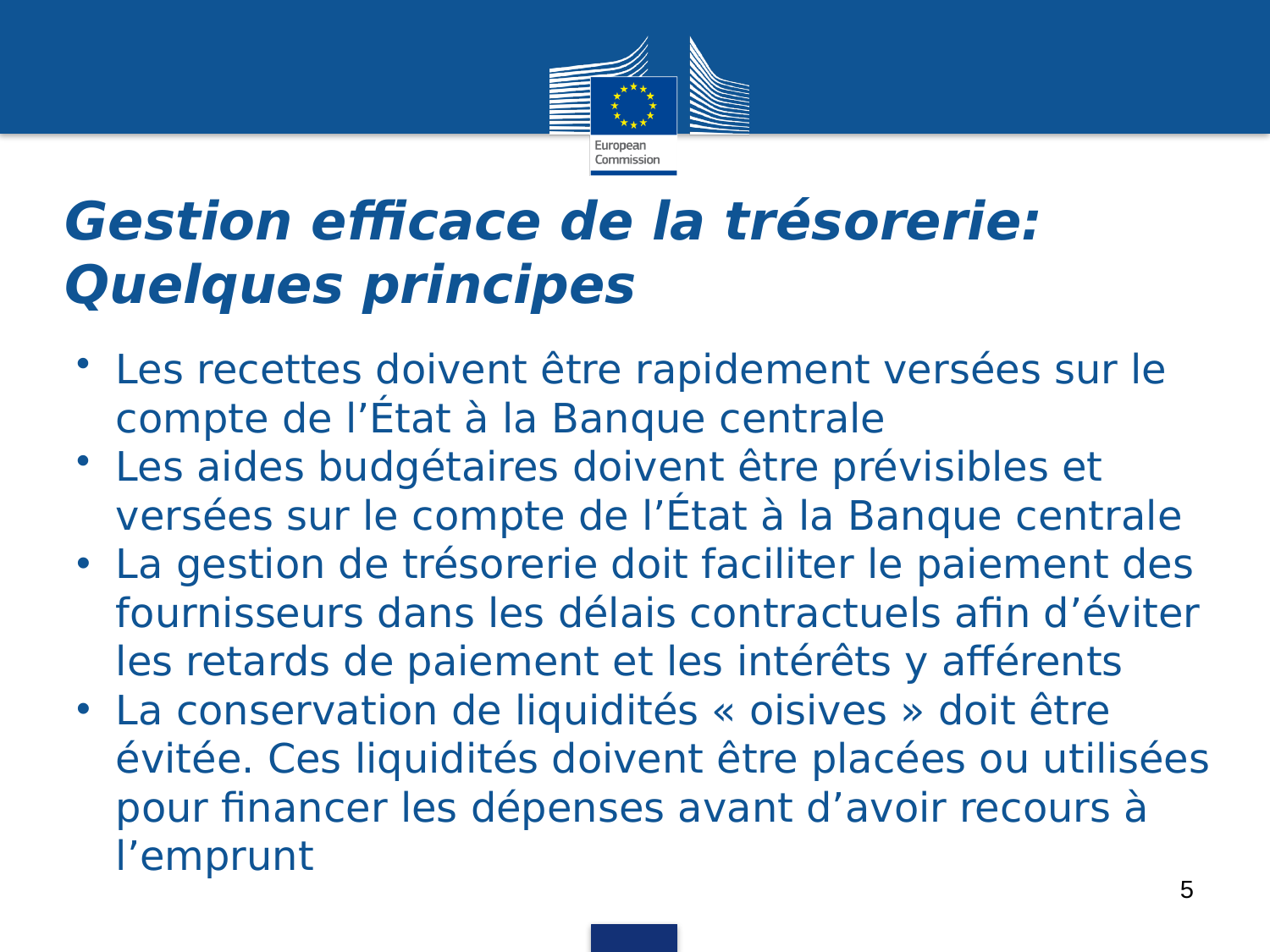

# Gestion efficace de la trésorerie: Quelques principes
Les recettes doivent être rapidement versées sur le compte de l’État à la Banque centrale
Les aides budgétaires doivent être prévisibles et versées sur le compte de l’État à la Banque centrale
La gestion de trésorerie doit faciliter le paiement des fournisseurs dans les délais contractuels afin d’éviter les retards de paiement et les intérêts y afférents
La conservation de liquidités « oisives » doit être évitée. Ces liquidités doivent être placées ou utilisées pour financer les dépenses avant d’avoir recours à l’emprunt

5